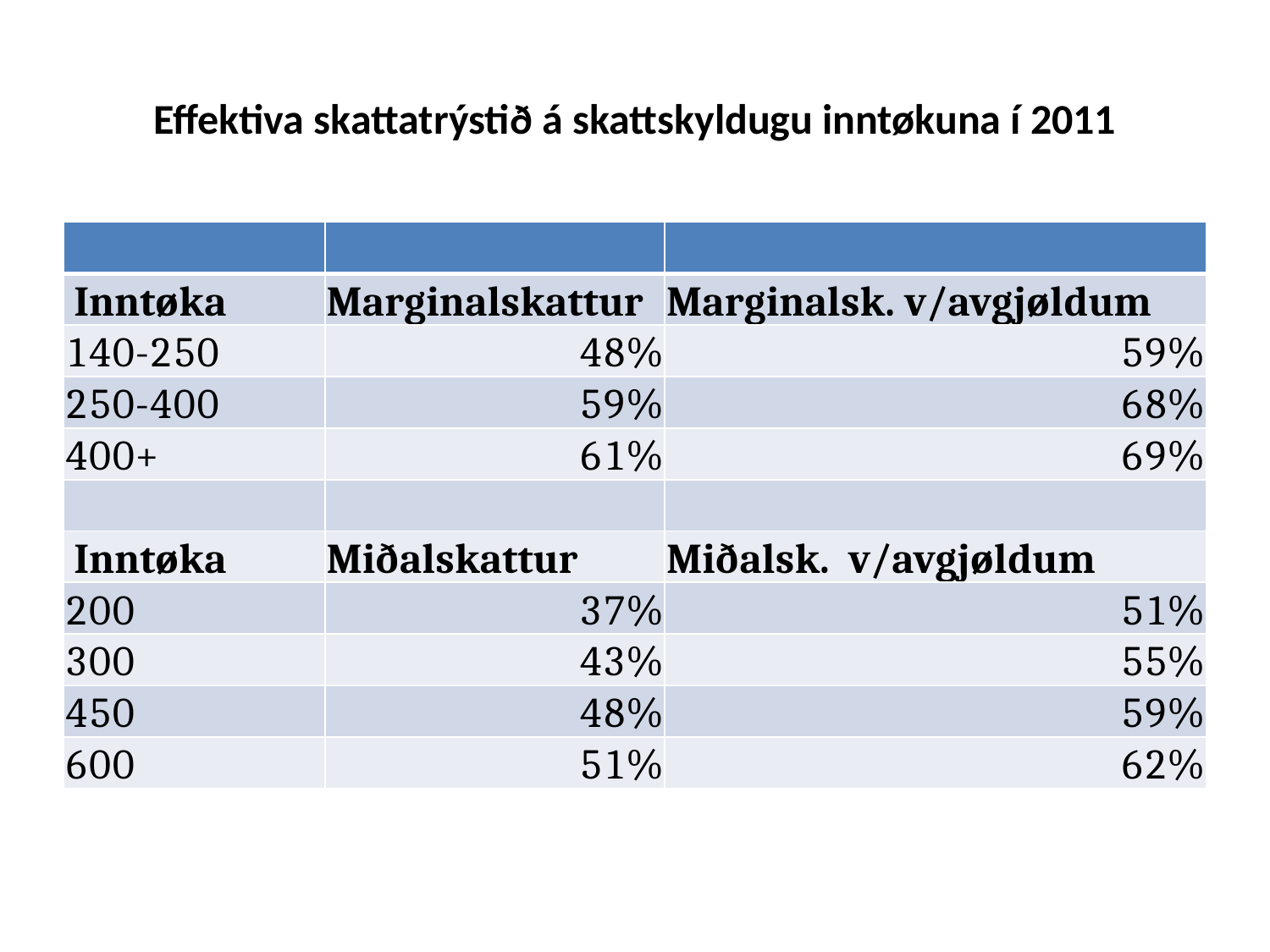

# Effektiva skattatrýstið á skattskyldugu inntøkuna í 2011
|  |  |  |
| --- | --- | --- |
| Inntøka | Marginalskattur | Marginalsk. v/avgjøldum |
| 140-250 | 48% | 59% |
| 250-400 | 59% | 68% |
| 400+ | 61% | 69% |
|  |  |  |
| Inntøka | Miðalskattur | Miðalsk. v/avgjøldum |
| 200 | 37% | 51% |
| 300 | 43% | 55% |
| 450 | 48% | 59% |
| 600 | 51% | 62% |